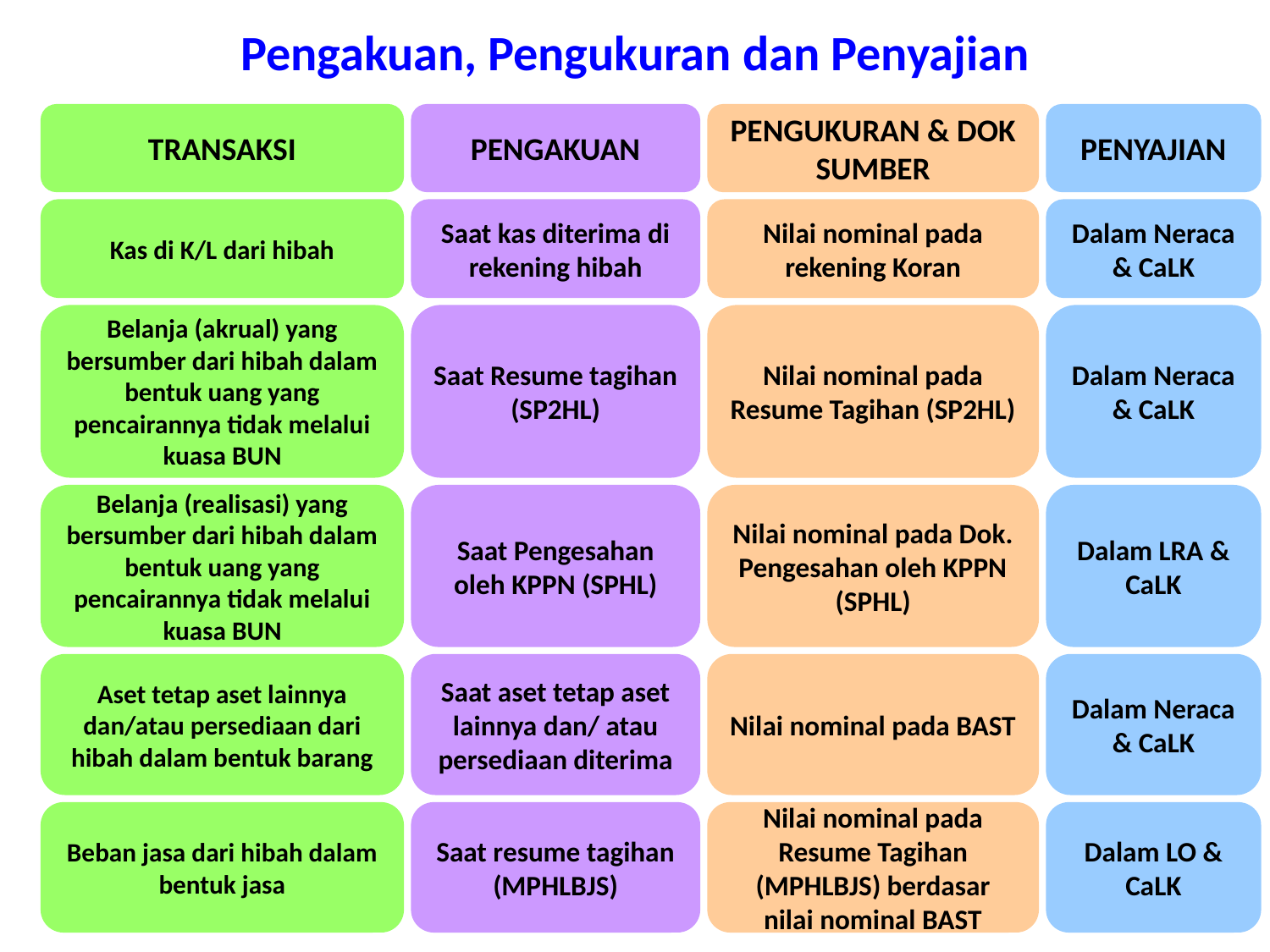

# Pengakuan, Pengukuran dan Penyajian
TRANSAKSI
PENGAKUAN
PENGUKURAN & DOK SUMBER
PENYAJIAN
Kas di K/L dari hibah
Saat kas diterima di rekening hibah
Nilai nominal pada rekening Koran
Dalam Neraca & CaLK
Belanja (akrual) yang bersumber dari hibah dalam bentuk uang yang pencairannya tidak melalui kuasa BUN
Saat Resume tagihan (SP2HL)
Nilai nominal pada Resume Tagihan (SP2HL)
Dalam Neraca & CaLK
Belanja (realisasi) yang bersumber dari hibah dalam bentuk uang yang pencairannya tidak melalui kuasa BUN
Saat Pengesahan oleh KPPN (SPHL)
Nilai nominal pada Dok. Pengesahan oleh KPPN (SPHL)
Dalam LRA & CaLK
Aset tetap aset lainnya dan/atau persediaan dari hibah dalam bentuk barang
Saat aset tetap aset lainnya dan/ atau persediaan diterima
Nilai nominal pada BAST
Dalam Neraca & CaLK
Beban jasa dari hibah dalam bentuk jasa
Saat resume tagihan (MPHLBJS)
Nilai nominal pada Resume Tagihan (MPHLBJS) berdasar nilai nominal BAST
Dalam LO & CaLK